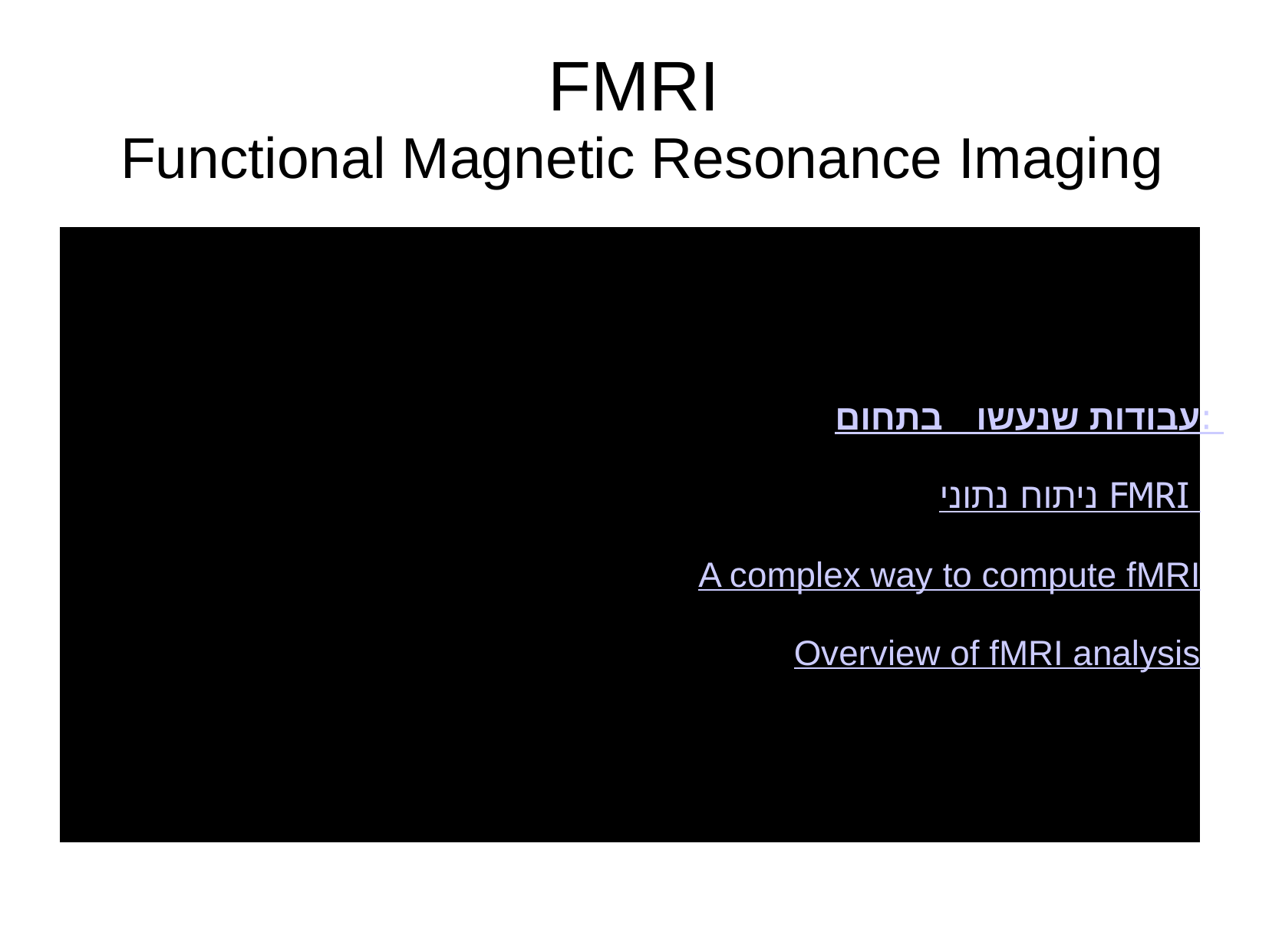

# FMRI Functional Magnetic Resonance Imaging
עבודות שנעשו בתחום: בתחום FMRI:

ניתוח נתוני FMRI

A complex way to compute fMRI

Overview of fMRI analysis